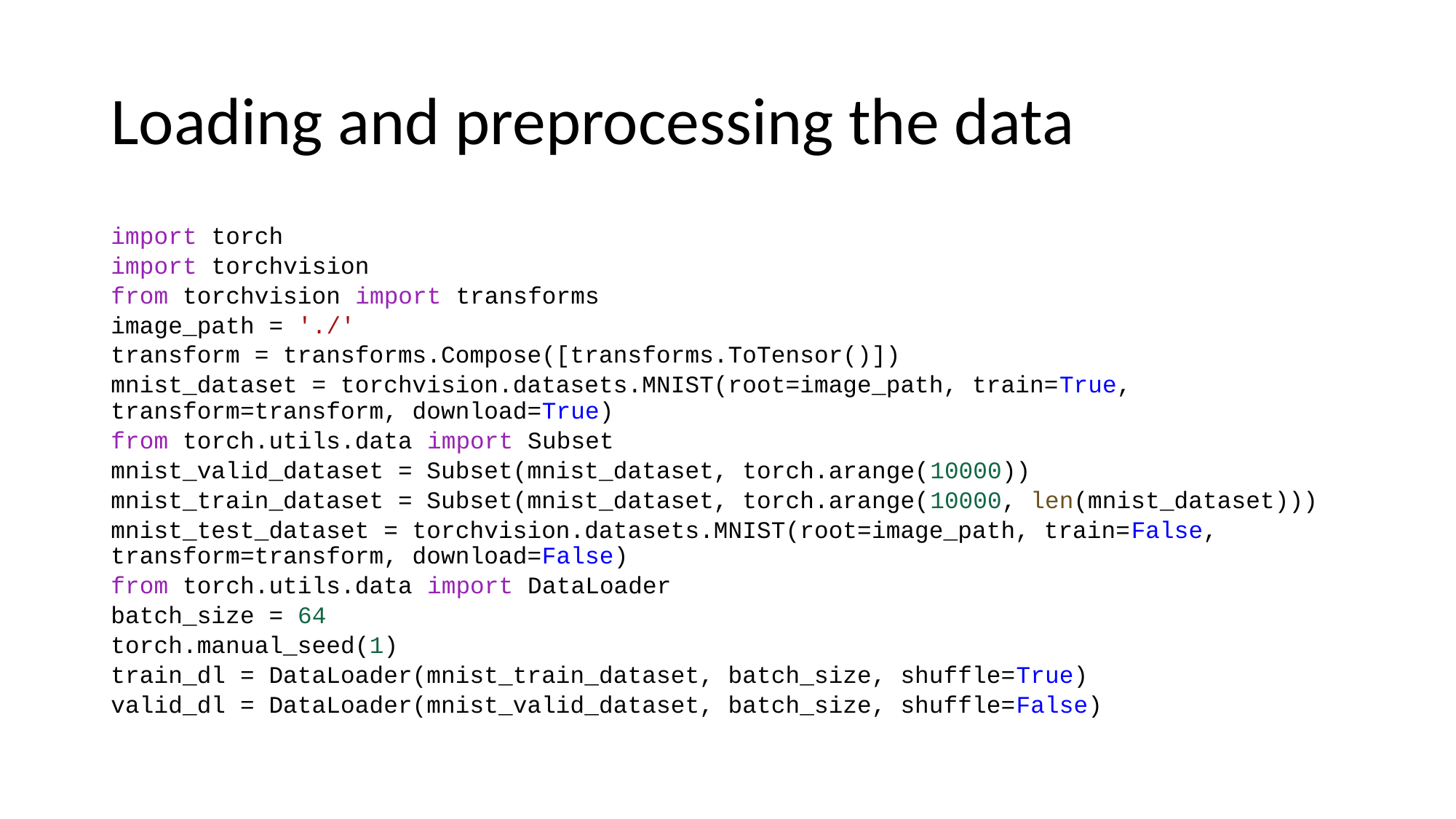

# Loading and preprocessing the data
import torch
import torchvision
from torchvision import transforms
image_path = './'
transform = transforms.Compose([transforms.ToTensor()])
mnist_dataset = torchvision.datasets.MNIST(root=image_path, train=True, transform=transform, download=True)
from torch.utils.data import Subset
mnist_valid_dataset = Subset(mnist_dataset, torch.arange(10000))
mnist_train_dataset = Subset(mnist_dataset, torch.arange(10000, len(mnist_dataset)))
mnist_test_dataset = torchvision.datasets.MNIST(root=image_path, train=False, transform=transform, download=False)
from torch.utils.data import DataLoader
batch_size = 64
torch.manual_seed(1)
train_dl = DataLoader(mnist_train_dataset, batch_size, shuffle=True)
valid_dl = DataLoader(mnist_valid_dataset, batch_size, shuffle=False)